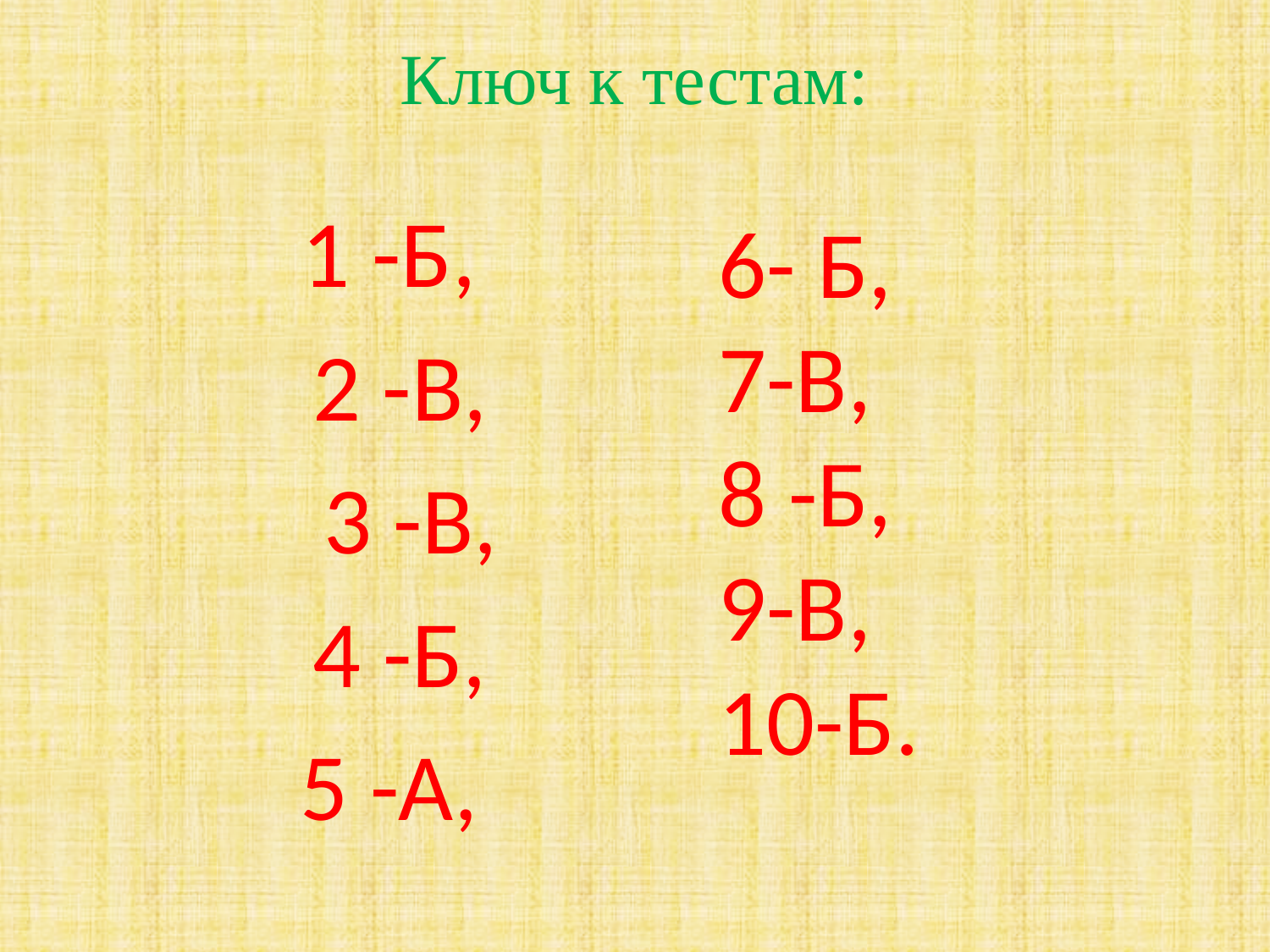

# Ключ к тестам:
1 -Б,
2 -В,
 3 -В,
4 -Б,
5 -А,
6- Б,
7-В,
8 -Б,
9-В,
10-Б.